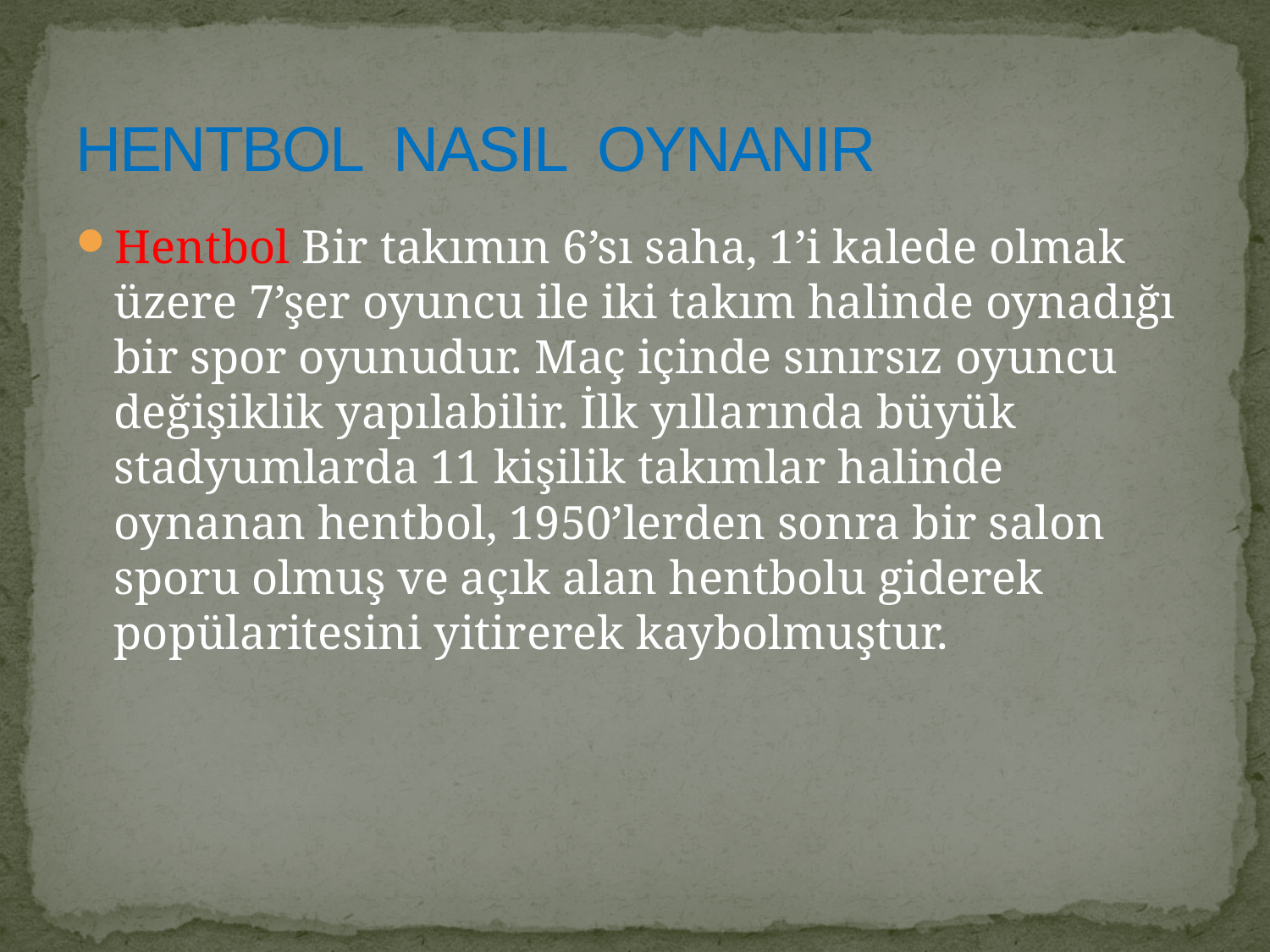

# HENTBOL  NASIL  OYNANIR
Hentbol Bir takımın 6’sı saha, 1’i kalede olmak üzere 7’şer oyuncu ile iki takım halinde oynadığı bir spor oyunudur. Maç içinde sınırsız oyuncu değişiklik yapılabilir. İlk yıllarında büyük stadyumlarda 11 kişilik takımlar halinde oynanan hentbol, 1950’lerden sonra bir salon sporu olmuş ve açık alan hentbolu giderek popülaritesini yitirerek kaybolmuştur.